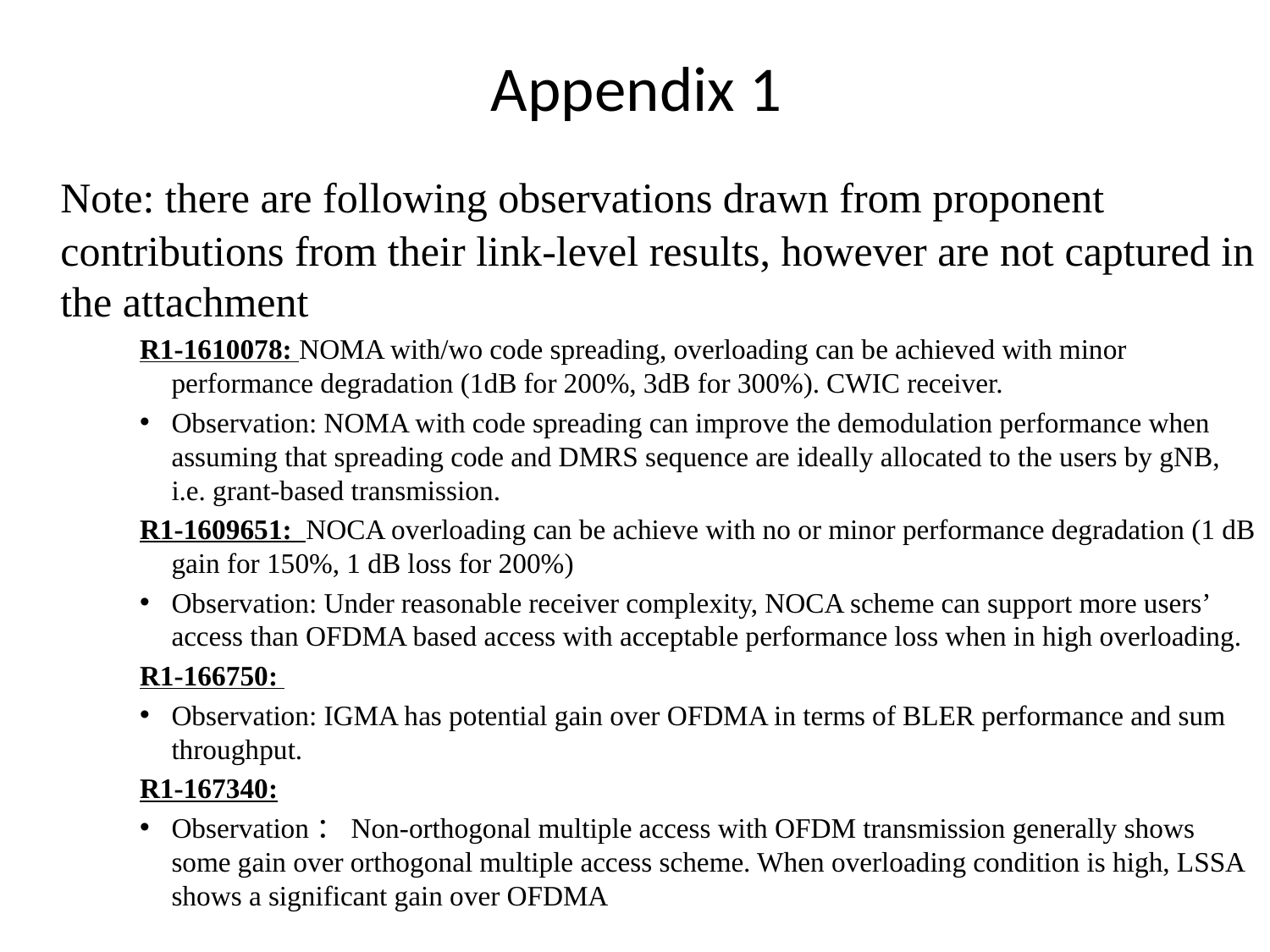

# Appendix 1
	Note: there are following observations drawn from proponent contributions from their link-level results, however are not captured in the attachment
R1-1610078: NOMA with/wo code spreading, overloading can be achieved with minor performance degradation (1dB for 200%, 3dB for 300%). CWIC receiver.
Observation: NOMA with code spreading can improve the demodulation performance when assuming that spreading code and DMRS sequence are ideally allocated to the users by gNB, i.e. grant-based transmission.
R1-1609651:  NOCA overloading can be achieve with no or minor performance degradation (1 dB gain for 150%, 1 dB loss for 200%)
Observation: Under reasonable receiver complexity, NOCA scheme can support more users’ access than OFDMA based access with acceptable performance loss when in high overloading.
R1-166750:
Observation: IGMA has potential gain over OFDMA in terms of BLER performance and sum throughput.
R1-167340:
Observation：Non-orthogonal multiple access with OFDM transmission generally shows some gain over orthogonal multiple access scheme. When overloading condition is high, LSSA shows a significant gain over OFDMA